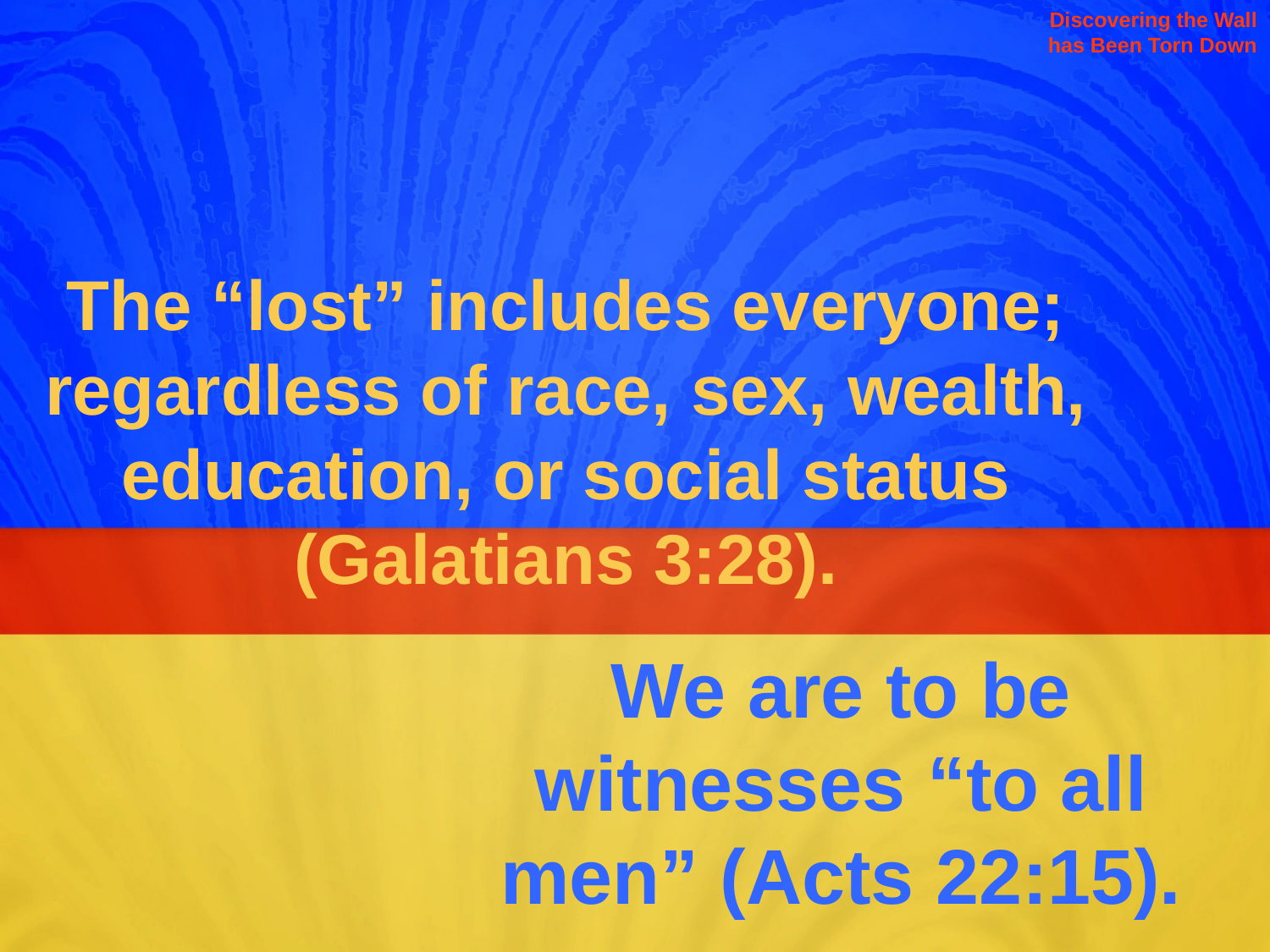

Discovering the Wall has Been Torn Down
The “lost” includes everyone; regardless of race, sex, wealth, education, or social status (Galatians 3:28).
We are to be witnesses “to all men” (Acts 22:15).